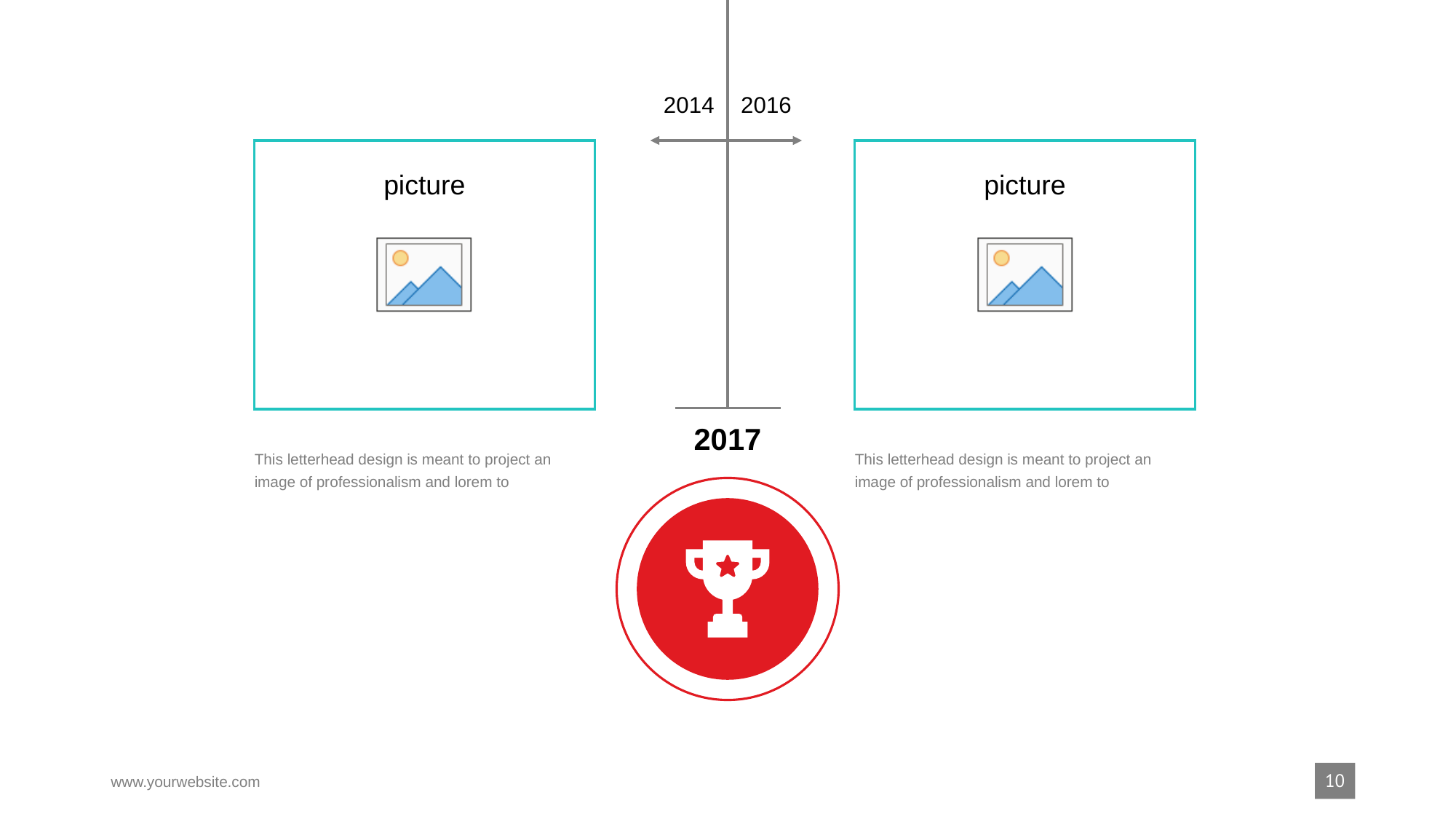

2016
2014

2017
This letterhead design is meant to project an image of professionalism and lorem to
This letterhead design is meant to project an image of professionalism and lorem to

10
www.yourwebsite.com